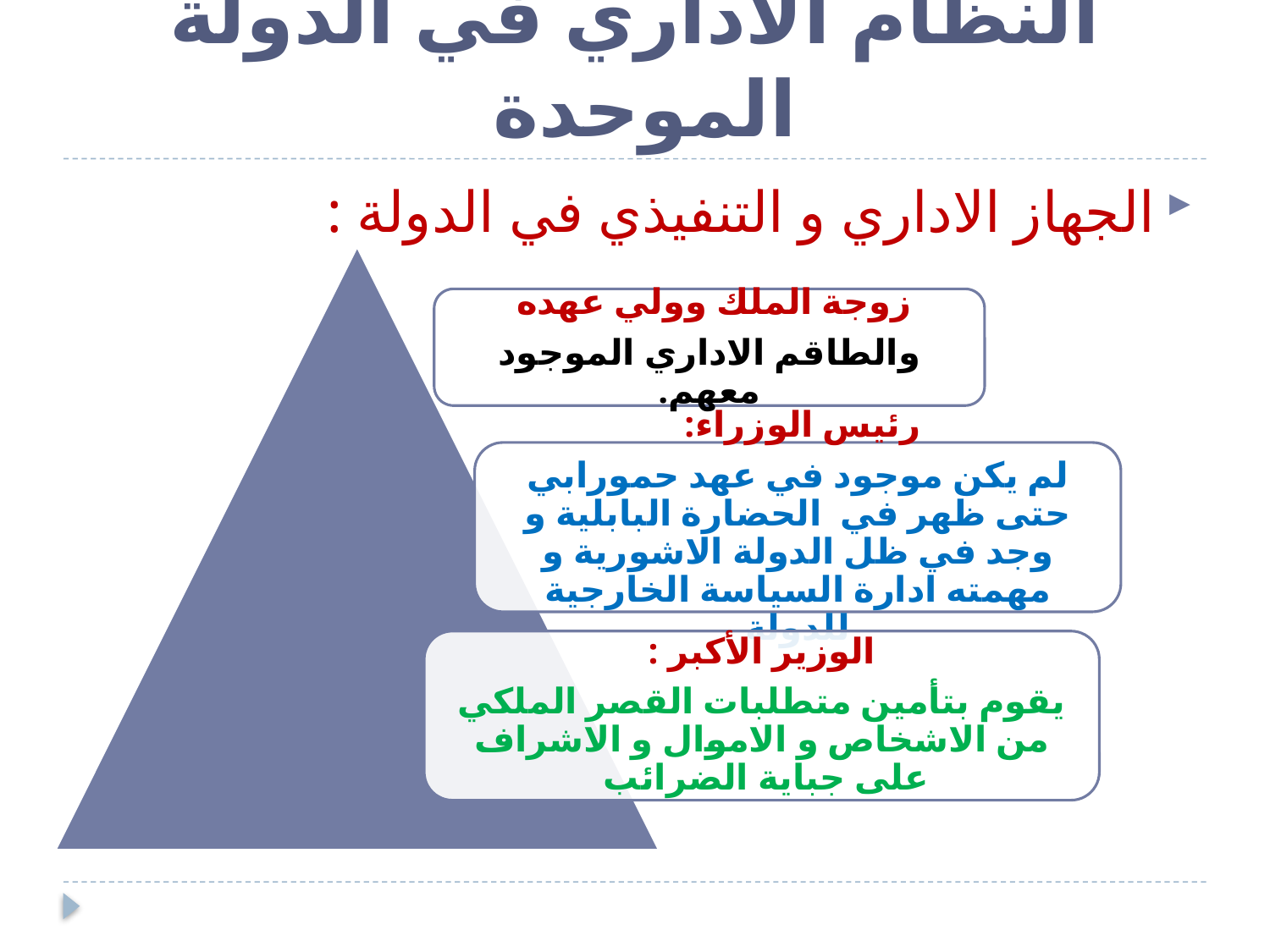

# النظام الاداري في الدولة الموحدة
الجهاز الاداري و التنفيذي في الدولة :
زوجة الملك وولي عهده
والطاقم الاداري الموجود معهم.
رئيس الوزراء:
لم يكن موجود في عهد حمورابي حتى ظهر في  الحضارة البابلية و وجد في ظل الدولة الاشورية و مهمته ادارة السياسة الخارجية للدولة
الوزير الأكبر :
يقوم بتأمين متطلبات القصر الملكي من الاشخاص و الاموال و الاشراف على جباية الضرائب